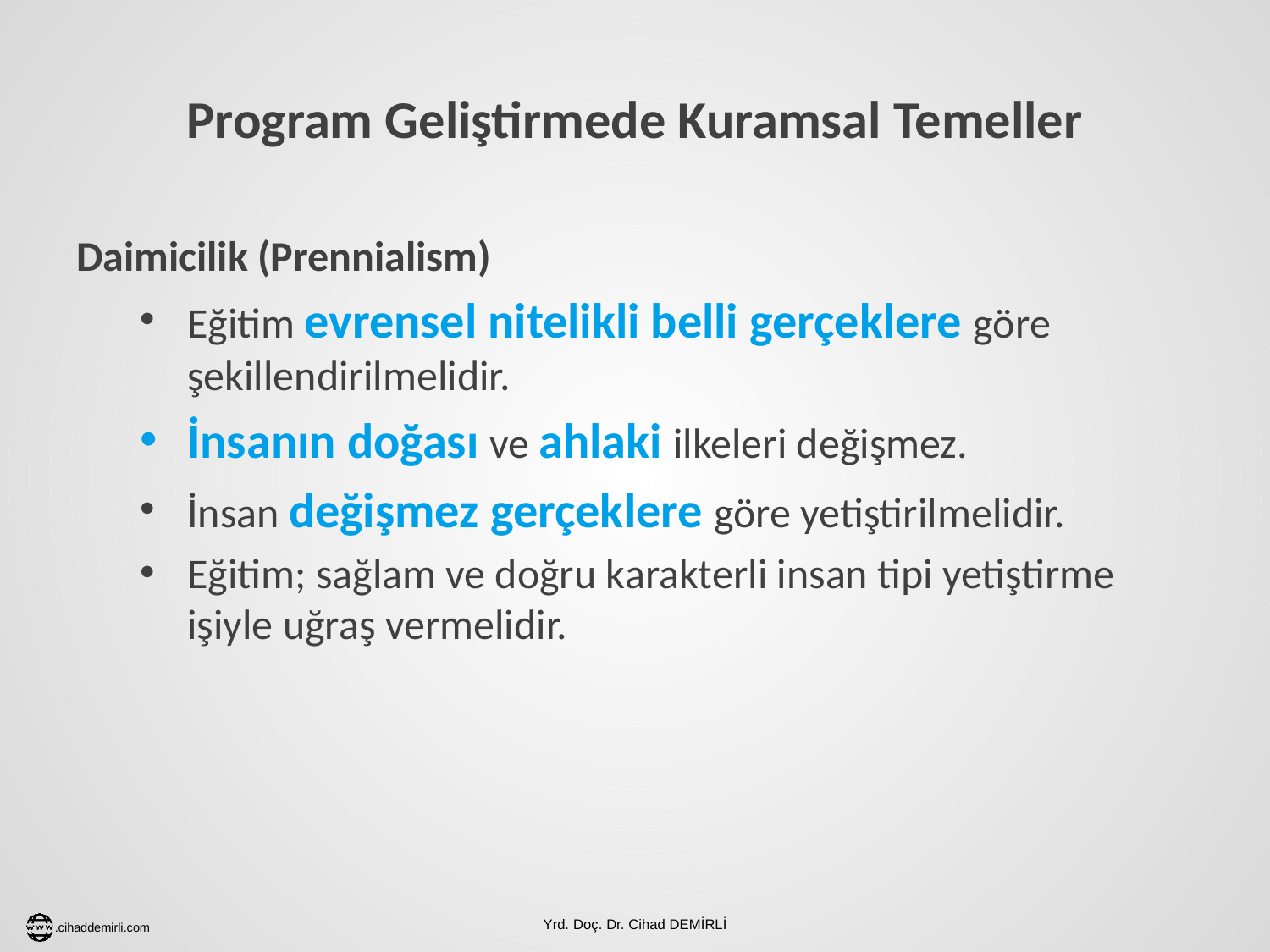

# Program Geliştirmede Kuramsal Temeller
Daimicilik (Prennialism)
Eğitim evrensel nitelikli belli gerçeklere göre şekillendirilmelidir.
İnsanın doğası ve ahlaki ilkeleri değişmez.
İnsan değişmez gerçeklere göre yetiştirilmelidir.
Eğitim; sağlam ve doğru karakterli insan tipi yetiştirme işiyle uğraş vermelidir.